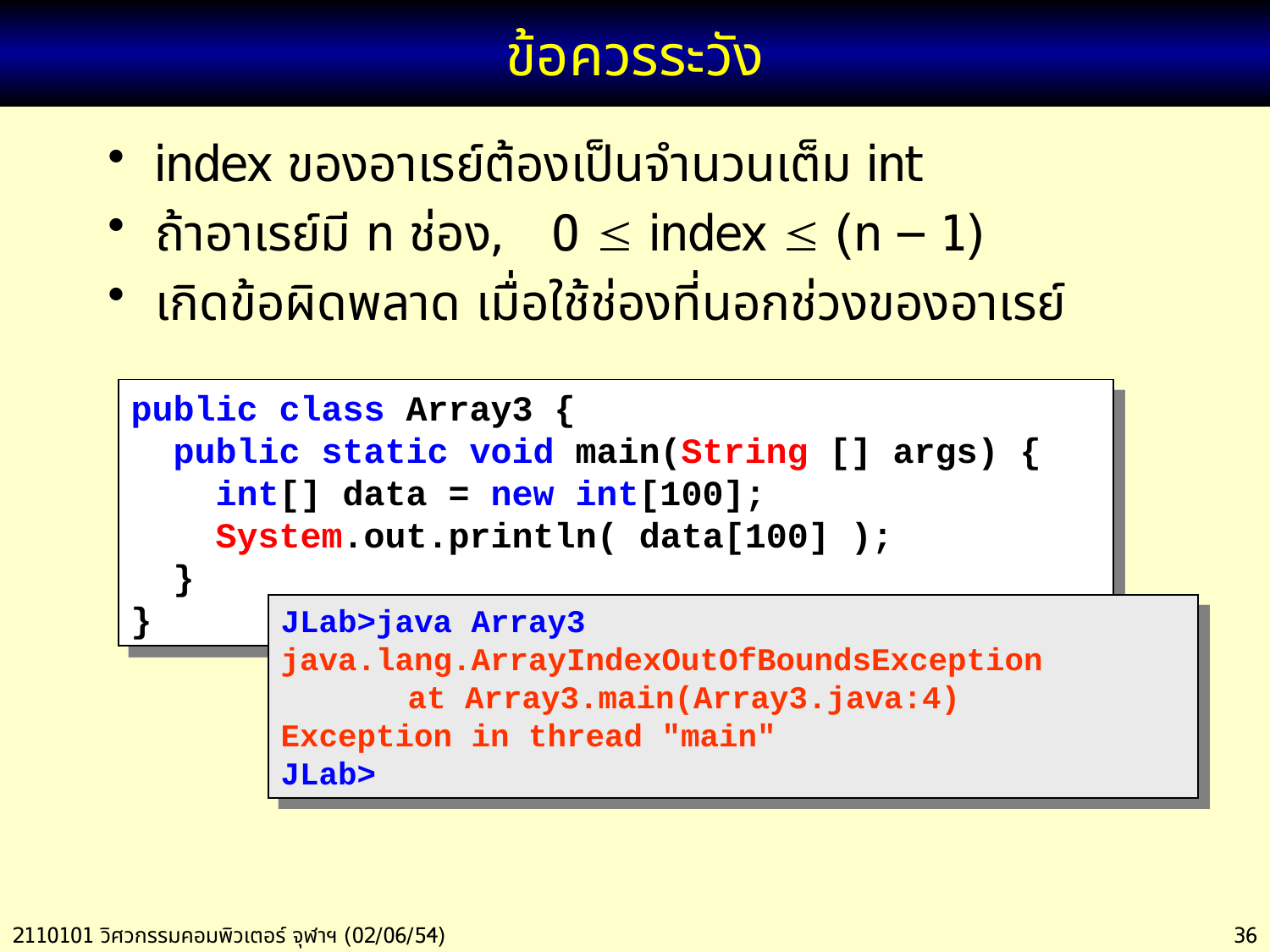

# ข้อควรระวัง
index ของอาเรย์ต้องเป็นจำนวนเต็ม int
ถ้าอาเรย์มี n ช่อง,   0 ≤ index ≤ (n – 1)
เกิดข้อผิดพลาด เมื่อใช้ช่องที่นอกช่วงของอาเรย์
public class Array3 {
  public static void main(String [] args) {
    int[] data = new int[100];
    System.out.println( data[100] );
  }
}
JLab>java Array3
java.lang.ArrayIndexOutOfBoundsException
	at Array3.main(Array3.java:4)
Exception in thread "main"
JLab>